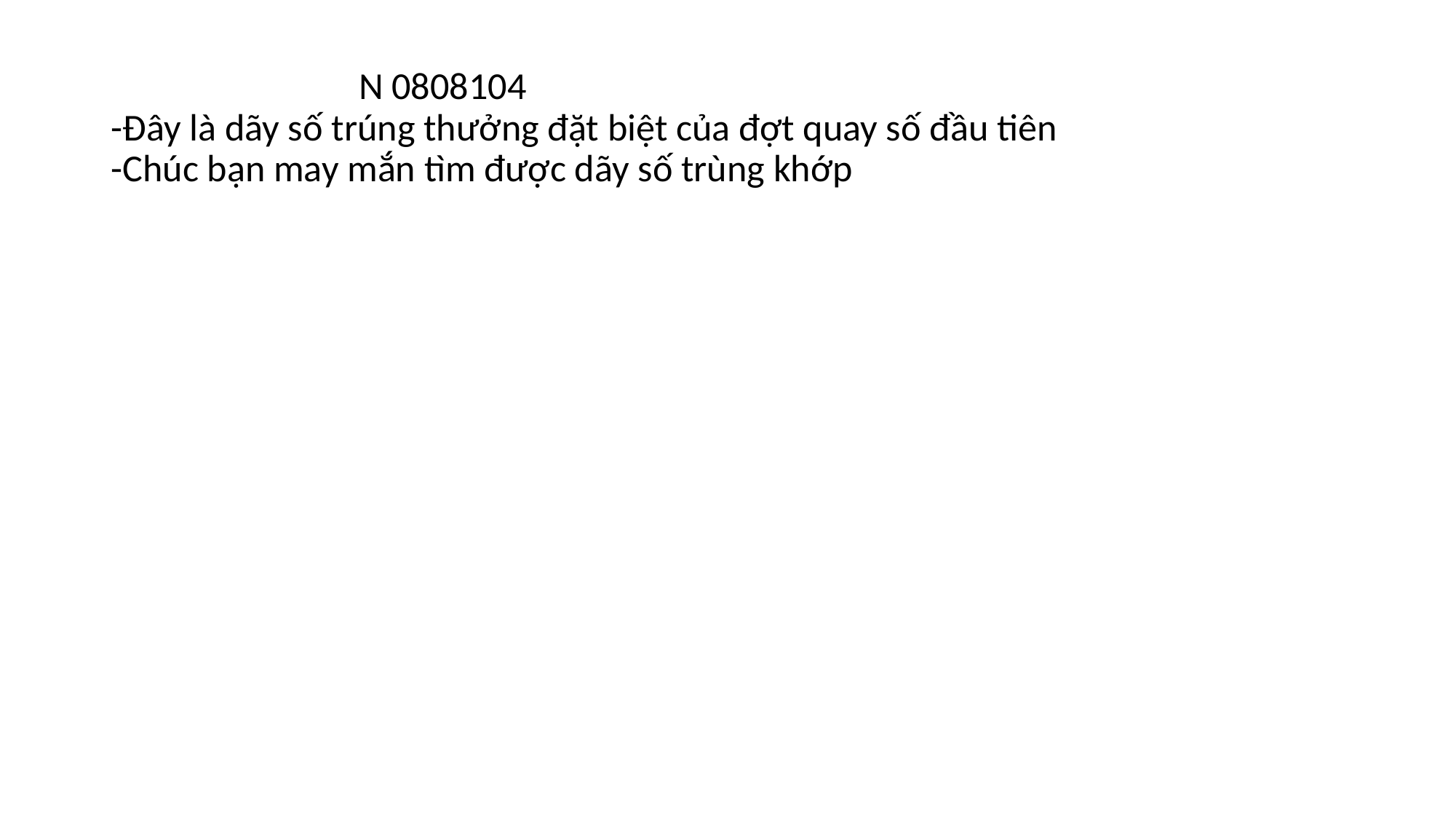

# N 0808104 -Đây là dãy số trúng thưởng đặt biệt của đợt quay số đầu tiên -Chúc bạn may mắn tìm được dãy số trùng khớp